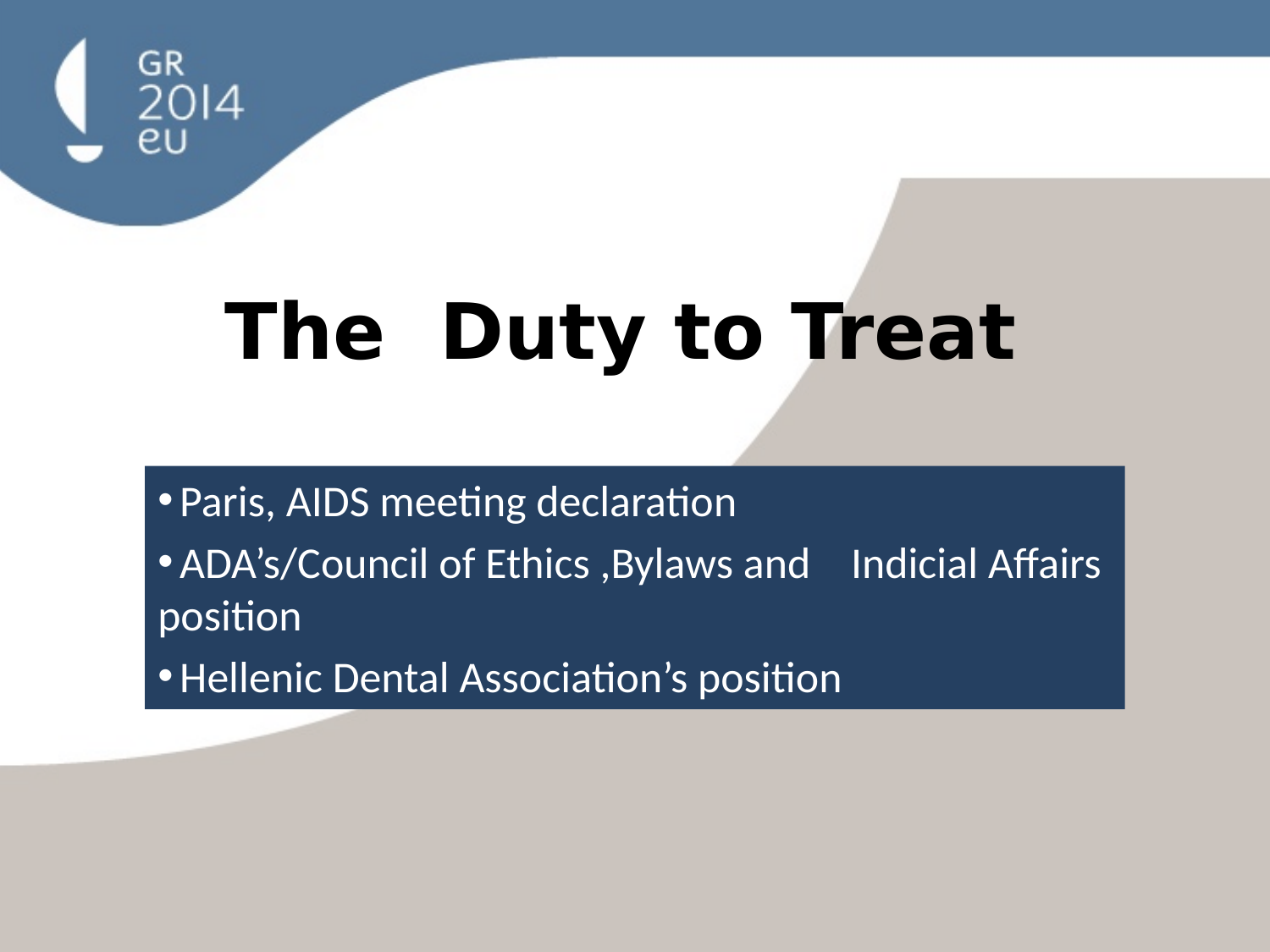

# The  Duty to Treat
 Paris, AIDS meeting declaration
 ADA’s/Council of Ethics ,Bylaws and 	Indicial Affairs position
 Hellenic Dental Association’s position